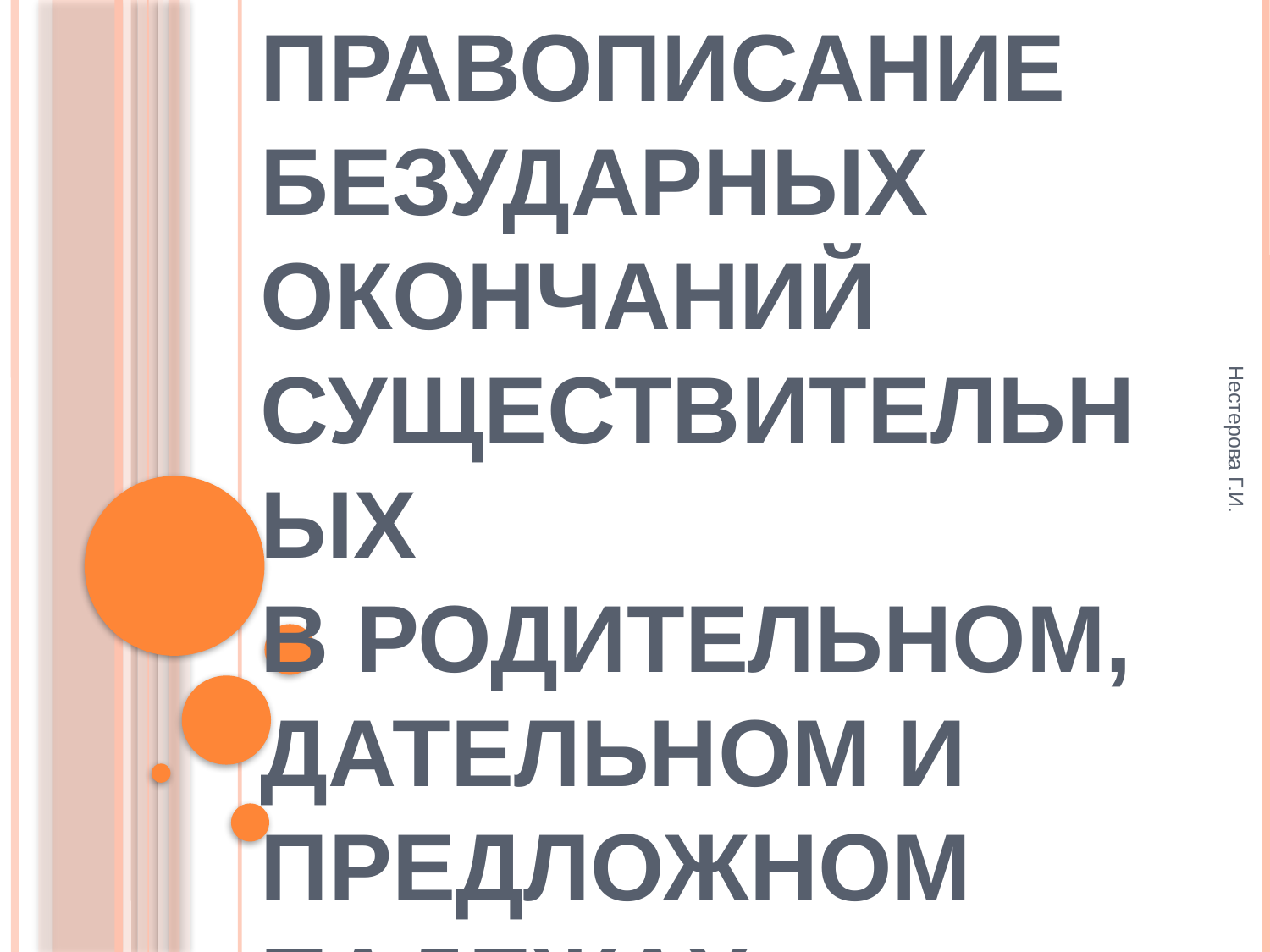

Правописание безударных окончаний существительных
в родительном, дательном и предложном падежах
Нестерова Г.И.